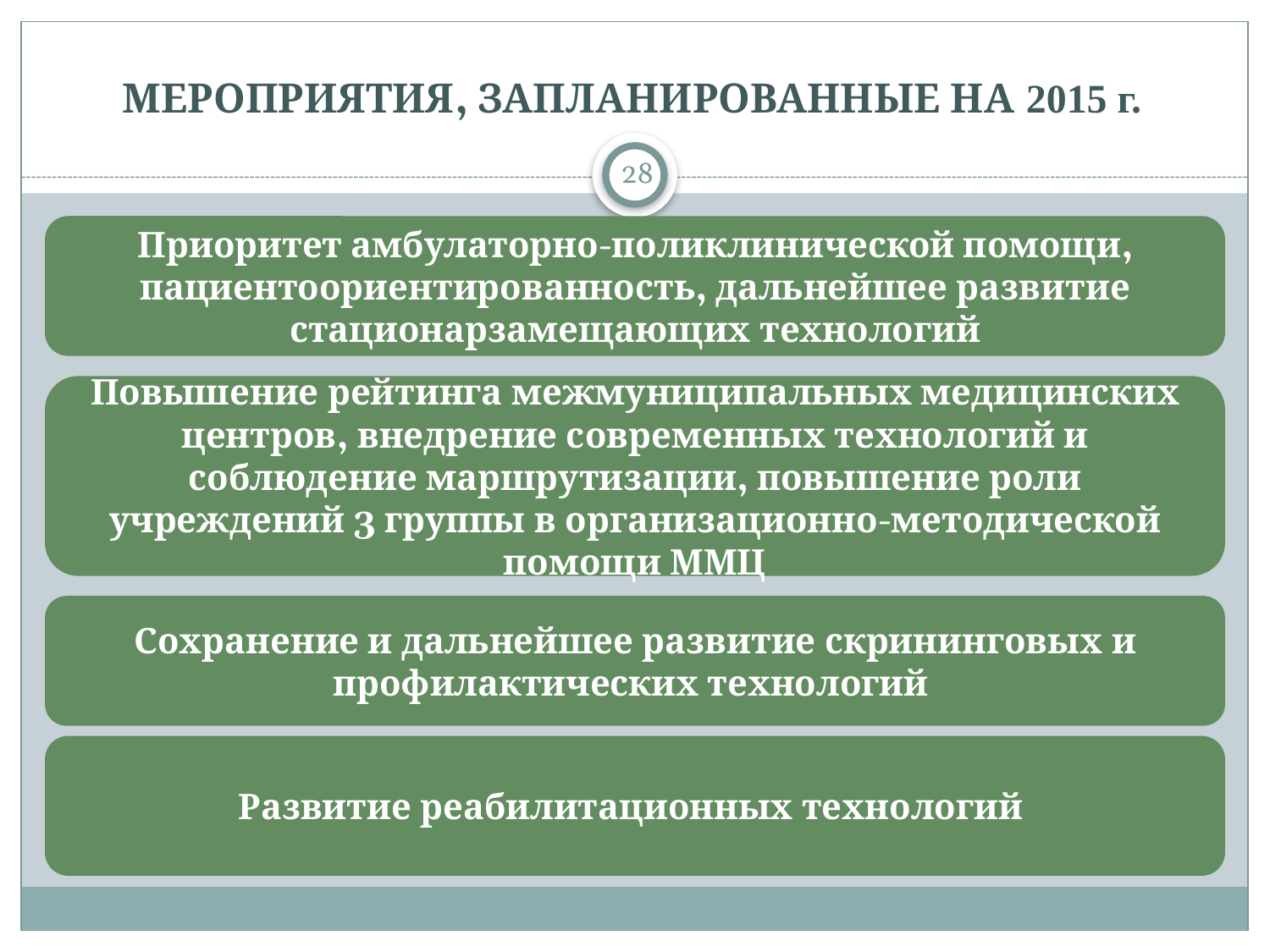

МЕРОПРИЯТИЯ, ЗАПЛАНИРОВАННЫЕ НА 2015 г.
28
Приоритет амбулаторно-поликлинической помощи, пациентоориентированность, дальнейшее развитие стационарзамещающих технологий
Повышение рейтинга межмуниципальных медицинских центров, внедрение современных технологий и соблюдение маршрутизации, повышение роли учреждений 3 группы в организационно-методической помощи ММЦ
Сохранение и дальнейшее развитие скрининговых и профилактических технологий
Развитие реабилитационных технологий